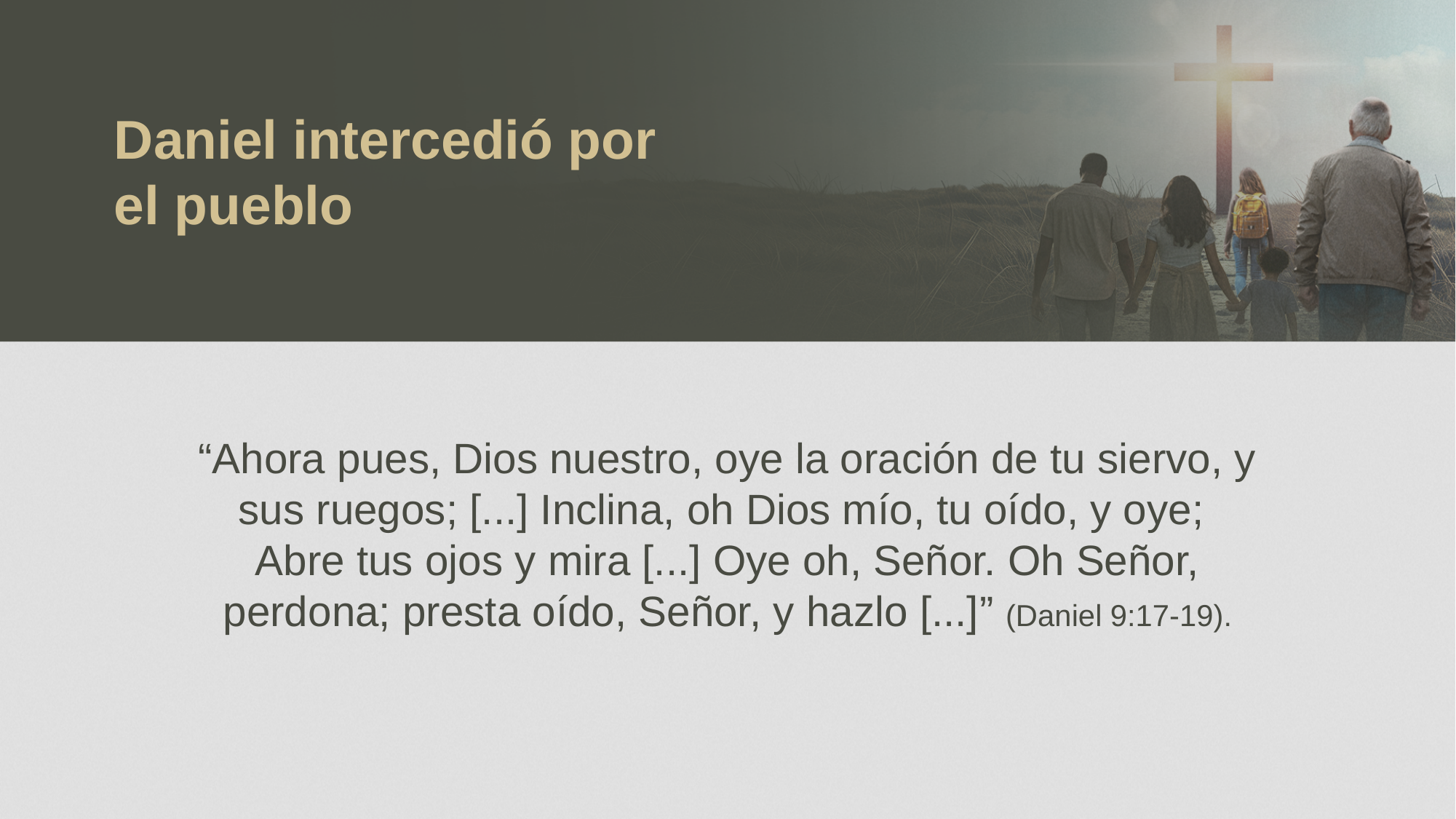

Daniel intercedió por el pueblo
“Ahora pues, Dios nuestro, oye la oración de tu siervo, y sus ruegos; [...] Inclina, oh Dios mío, tu oído, y oye;  Abre tus ojos y mira [...] Oye oh, Señor. Oh Señor, perdona; presta oído, Señor, y hazlo [...]” (Daniel 9:17-19).